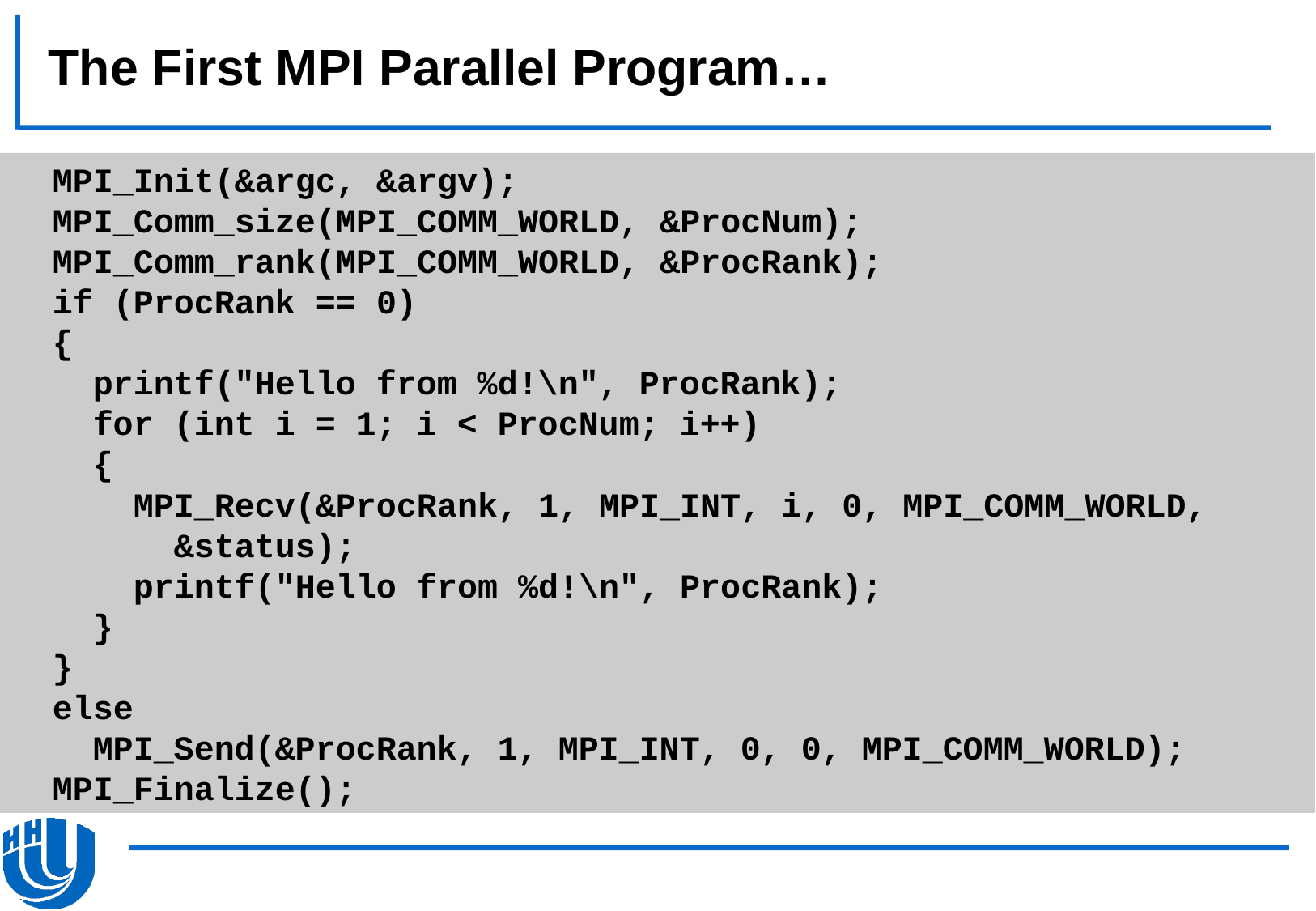

# The First MPI Parallel Program…
  MPI_Init(&argc, &argv);
  MPI_Comm_size(MPI_COMM_WORLD, &ProcNum);
  MPI_Comm_rank(MPI_COMM_WORLD, &ProcRank);
  if (ProcRank == 0)
  {
    printf("Hello from %d!\n", ProcRank);
    for (int i = 1; i < ProcNum; i++)
    {
      MPI_Recv(&ProcRank, 1, MPI_INT, i, 0, MPI_COMM_WORLD,
        &status);
      printf("Hello from %d!\n", ProcRank);
    }
  }
  else
    MPI_Send(&ProcRank, 1, MPI_INT, 0, 0, MPI_COMM_WORLD);
  MPI_Finalize();